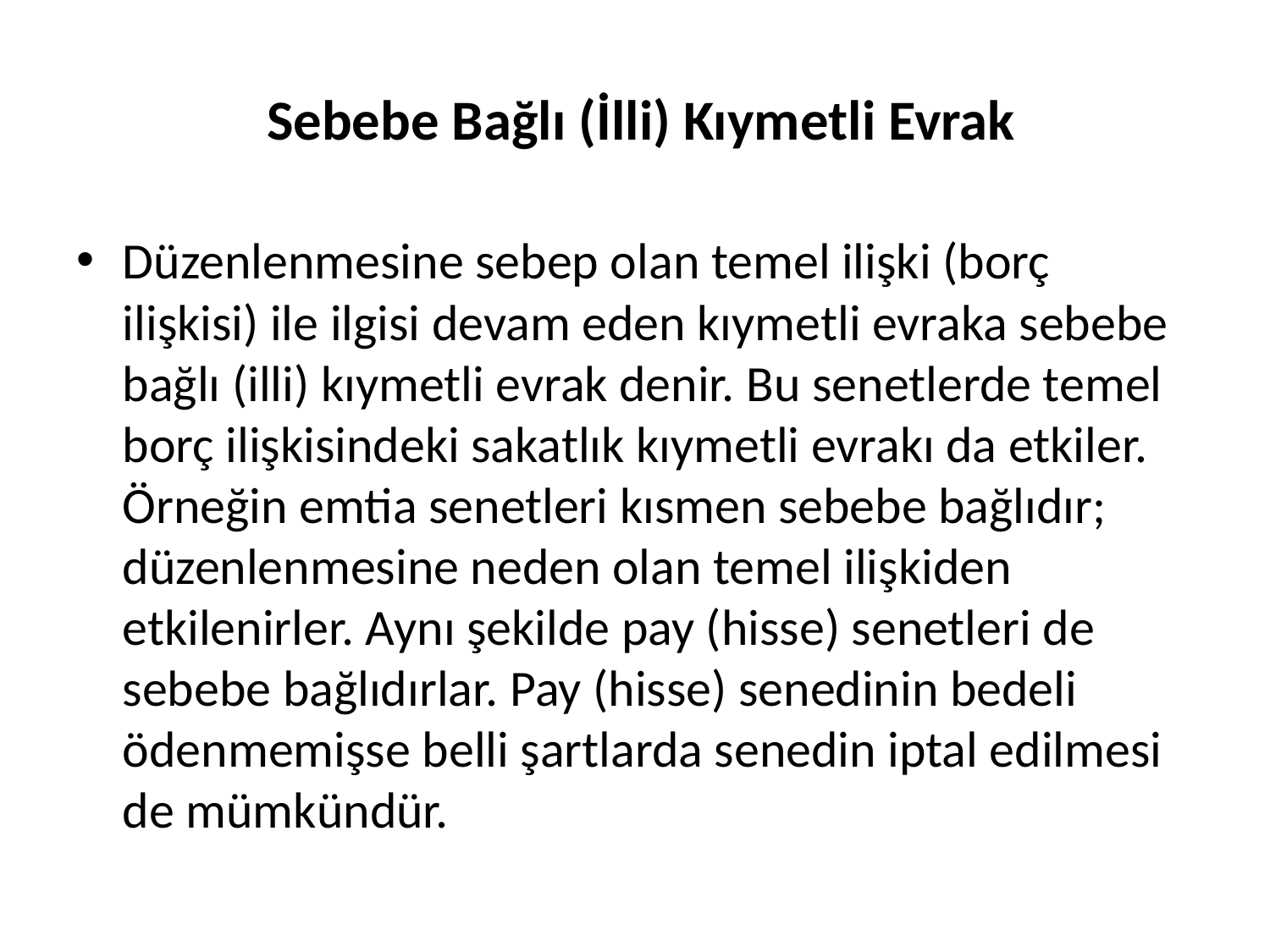

# Sebebe Bağlı (İlli) Kıymetli Evrak
Düzenlenmesine sebep olan temel ilişki (borç ilişkisi) ile ilgisi devam eden kıymetli evraka sebebe bağlı (illi) kıymetli evrak denir. Bu senetlerde temel borç ilişkisindeki sakatlık kıymetli evrakı da etkiler. Örneğin emtia senetleri kısmen sebebe bağlıdır; düzenlenmesine neden olan temel ilişkiden etkilenirler. Aynı şekilde pay (hisse) senetleri de sebebe bağlıdırlar. Pay (hisse) senedinin bedeli ödenmemişse belli şartlarda senedin iptal edilmesi de mümkündür.